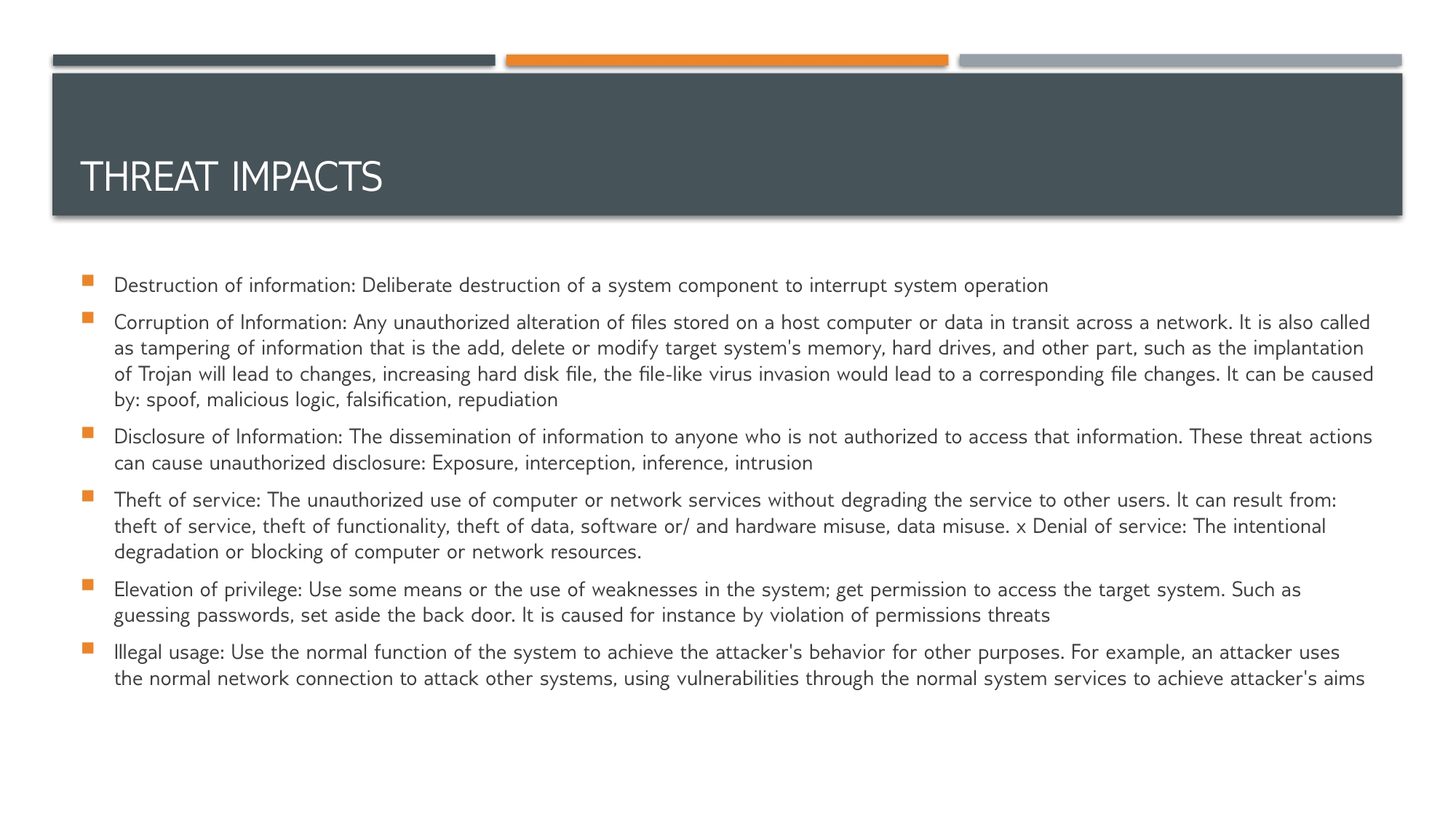

# Threat impacts
Destruction of information: Deliberate destruction of a system component to interrupt system operation
Corruption of Information: Any unauthorized alteration of files stored on a host computer or data in transit across a network. It is also called as tampering of information that is the add, delete or modify target system's memory, hard drives, and other part, such as the implantation of Trojan will lead to changes, increasing hard disk file, the file-like virus invasion would lead to a corresponding file changes. It can be caused by: spoof, malicious logic, falsification, repudiation
Disclosure of Information: The dissemination of information to anyone who is not authorized to access that information. These threat actions can cause unauthorized disclosure: Exposure, interception, inference, intrusion
Theft of service: The unauthorized use of computer or network services without degrading the service to other users. It can result from: theft of service, theft of functionality, theft of data, software or/ and hardware misuse, data misuse. x Denial of service: The intentional degradation or blocking of computer or network resources.
Elevation of privilege: Use some means or the use of weaknesses in the system; get permission to access the target system. Such as guessing passwords, set aside the back door. It is caused for instance by violation of permissions threats
Illegal usage: Use the normal function of the system to achieve the attacker's behavior for other purposes. For example, an attacker uses the normal network connection to attack other systems, using vulnerabilities through the normal system services to achieve attacker's aims